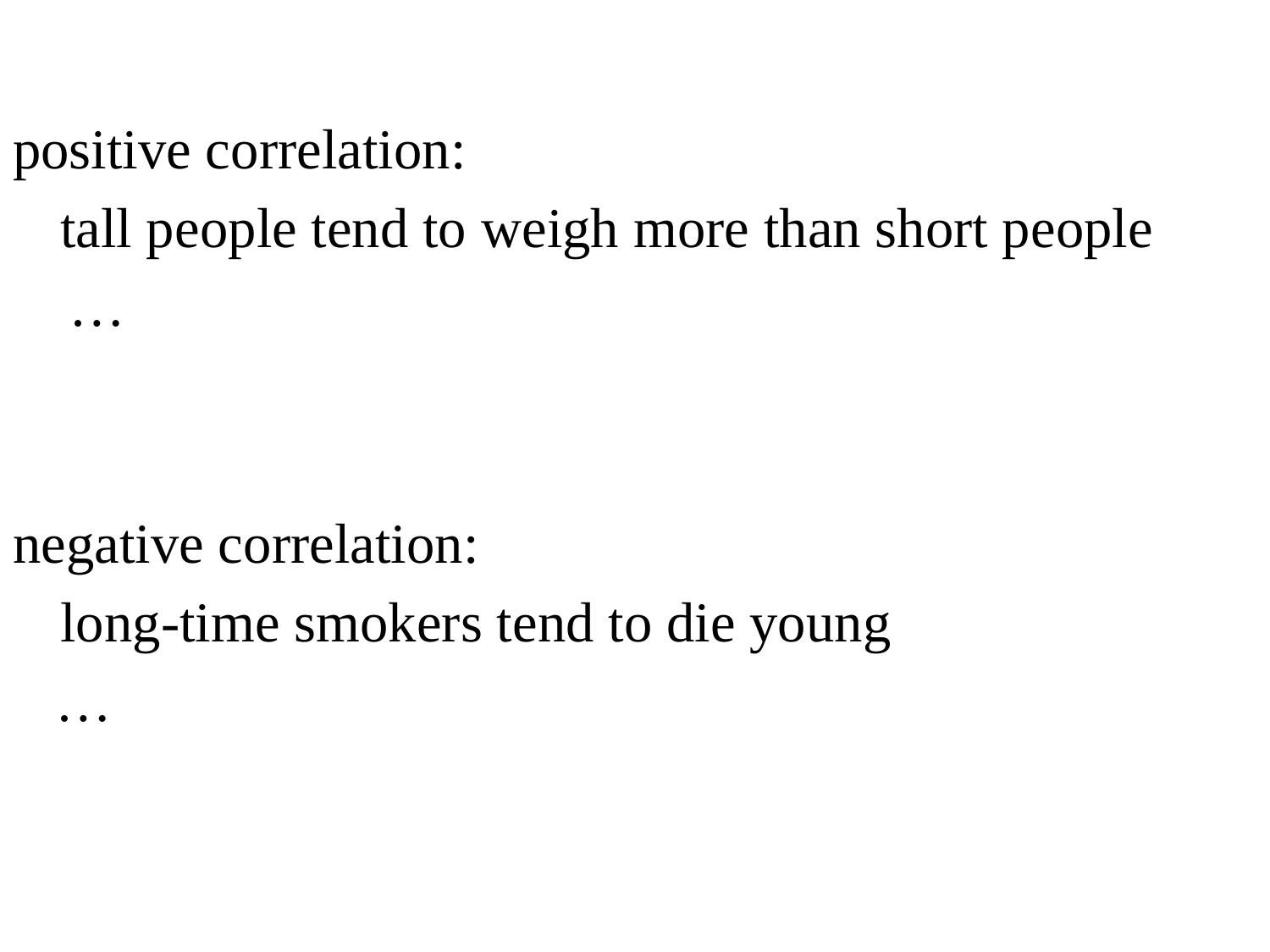

positive correlation:
	tall people tend to weigh more than short people
    …

negative correlation:
	long-time smokers tend to die young
   …